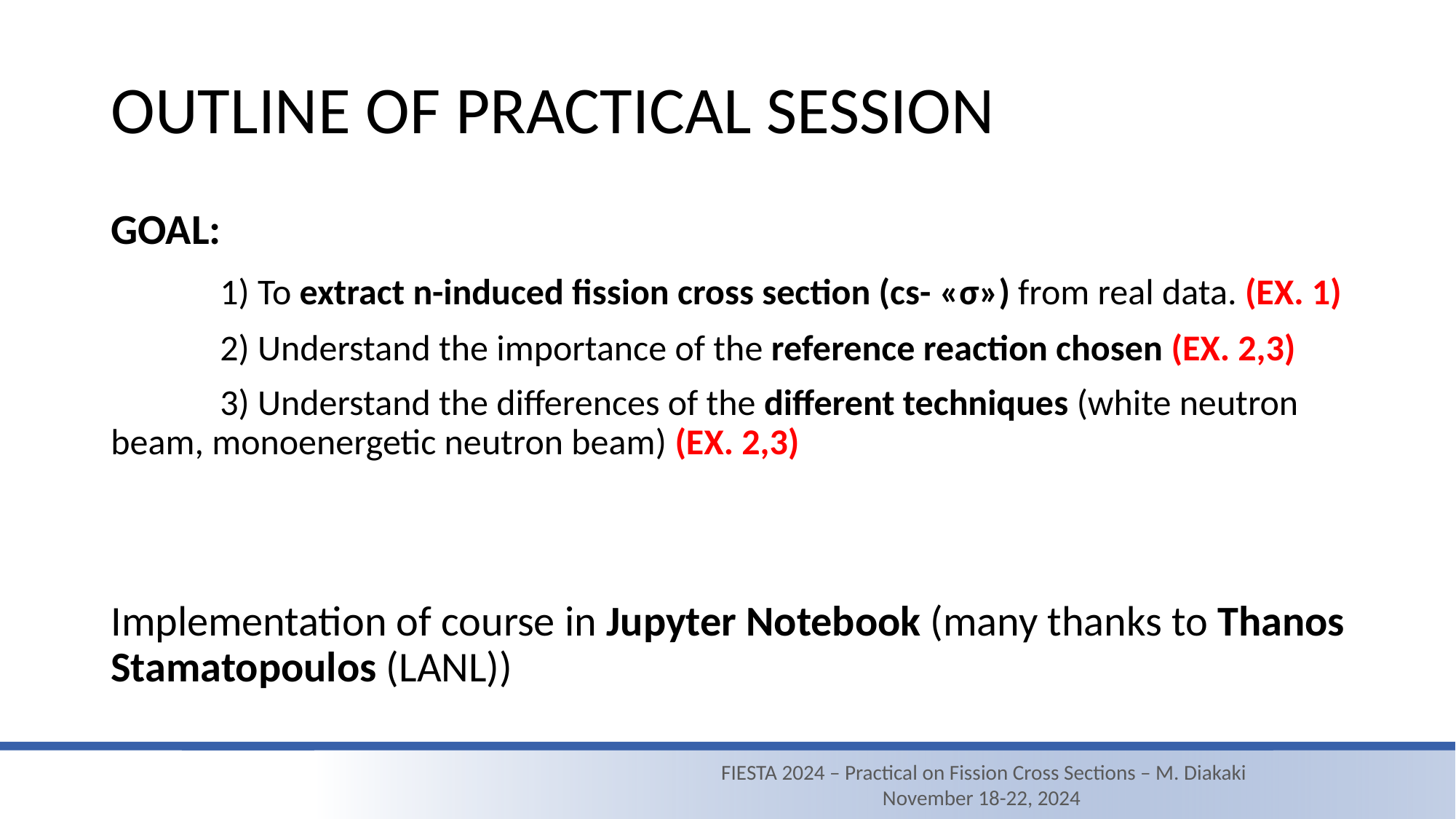

# OUTLINE OF PRACTICAL SESSION
GOAL:
	1) To extract n-induced fission cross section (cs- «σ») from real data. (ΕΧ. 1)
	2) Understand the importance of the reference reaction chosen (EX. 2,3)
	3) Understand the differences of the different techniques (white neutron beam, monoenergetic neutron beam) (EX. 2,3)

Implementation of course in Jupyter Notebook (many thanks to Thanos Stamatopoulos (LANL))

FIESTA 2024 – Practical on Fission Cross Sections – M. Diakaki
November 18-22, 2024